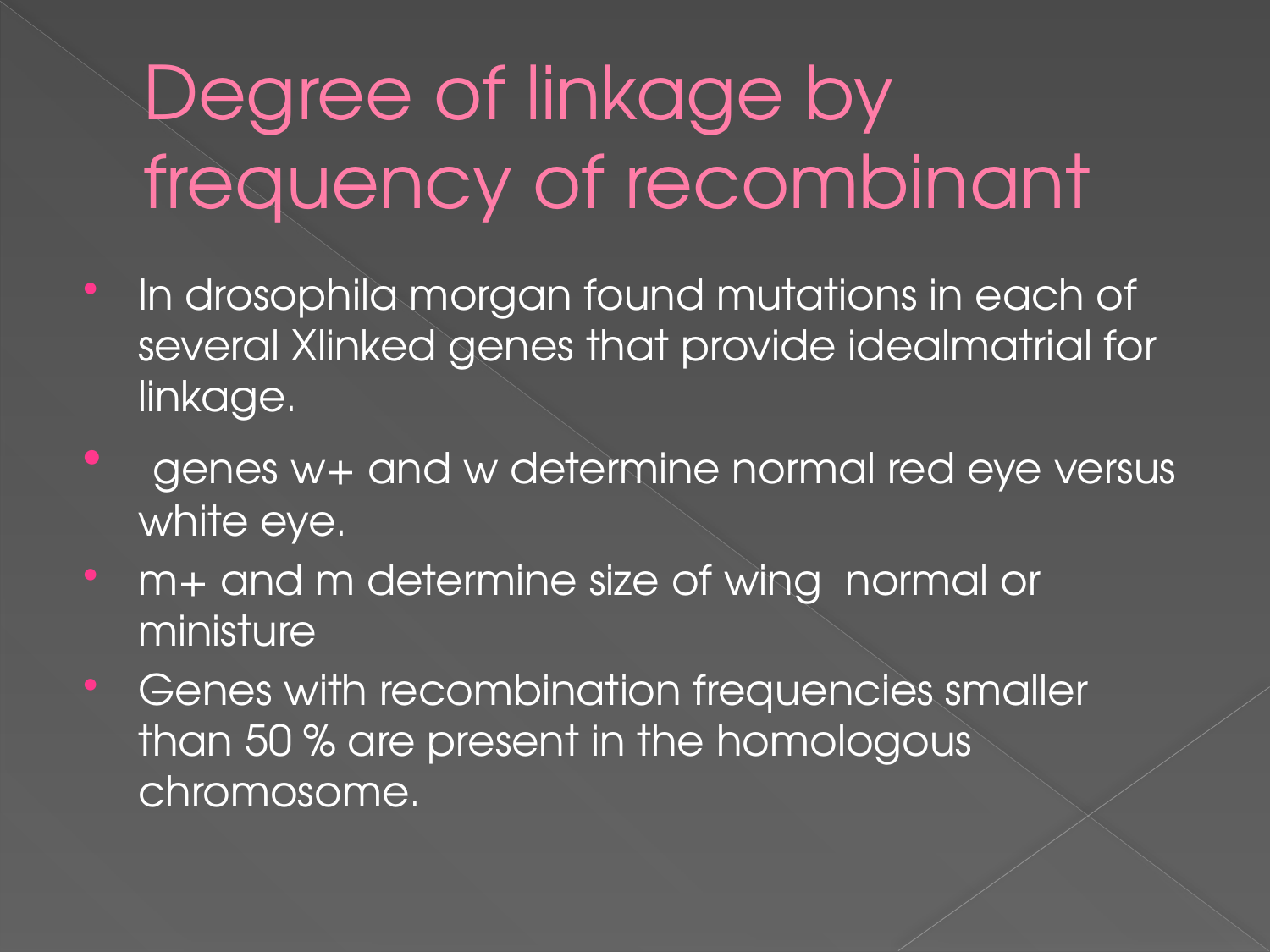

# Degree of linkage by frequency of recombinant
In drosophila morgan found mutations in each of several Xlinked genes that provide idealmatrial for linkage.
 genes w+ and w determine normal red eye versus white eye.
m+ and m determine size of wing  normal or ministure
Genes with recombination frequencies smaller than 50 % are present in the homologous chromosome.